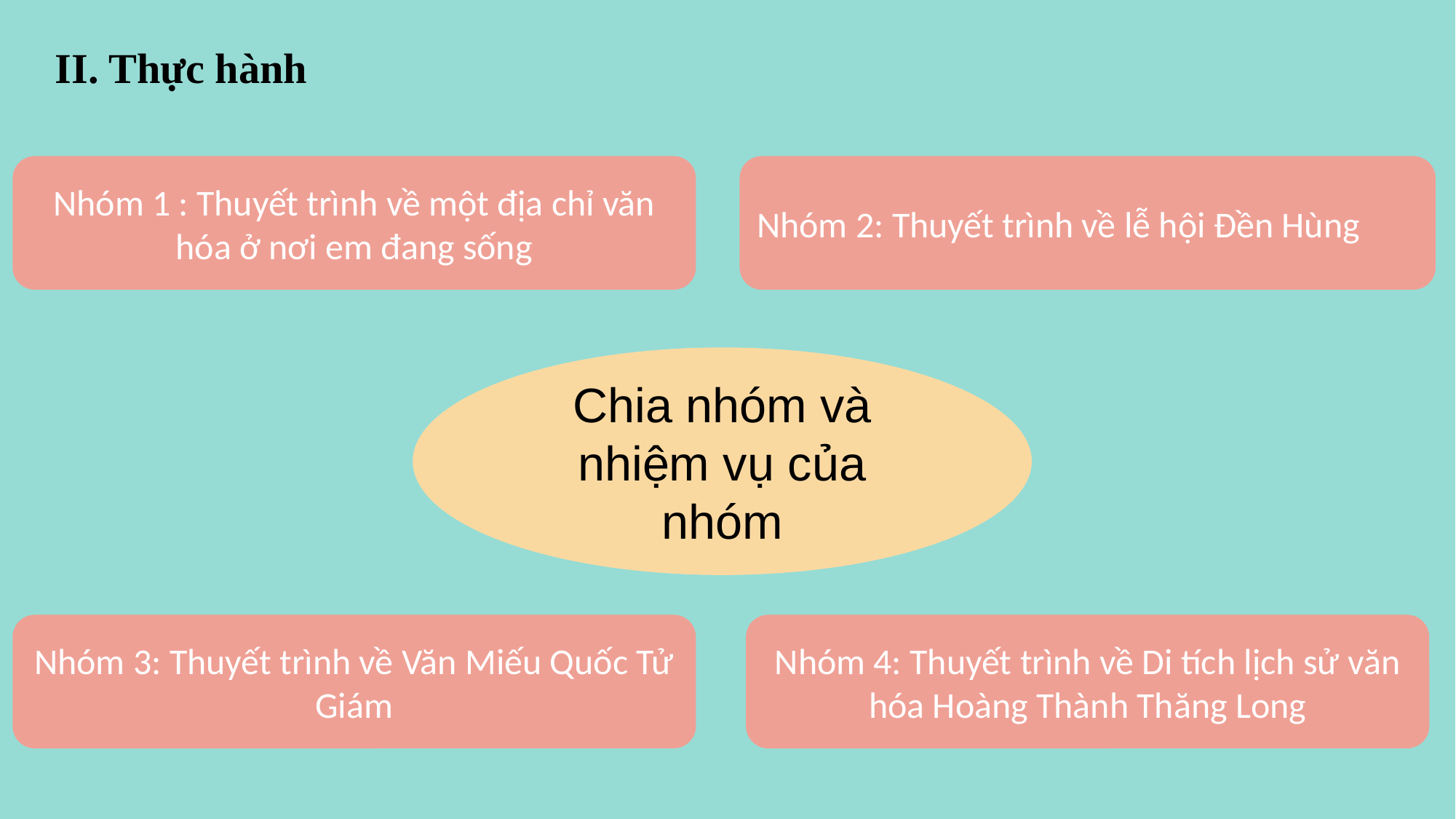

II. Thực hành
Nhóm 2: Thuyết trình về lễ hội Đền Hùng
Nhóm 1 : Thuyết trình về một địa chỉ văn hóa ở nơi em đang sống
Chia nhóm và nhiệm vụ của nhóm
Nhóm 3: Thuyết trình về Văn Miếu Quốc Tử Giám
Nhóm 4: Thuyết trình về Di tích lịch sử văn hóa Hoàng Thành Thăng Long